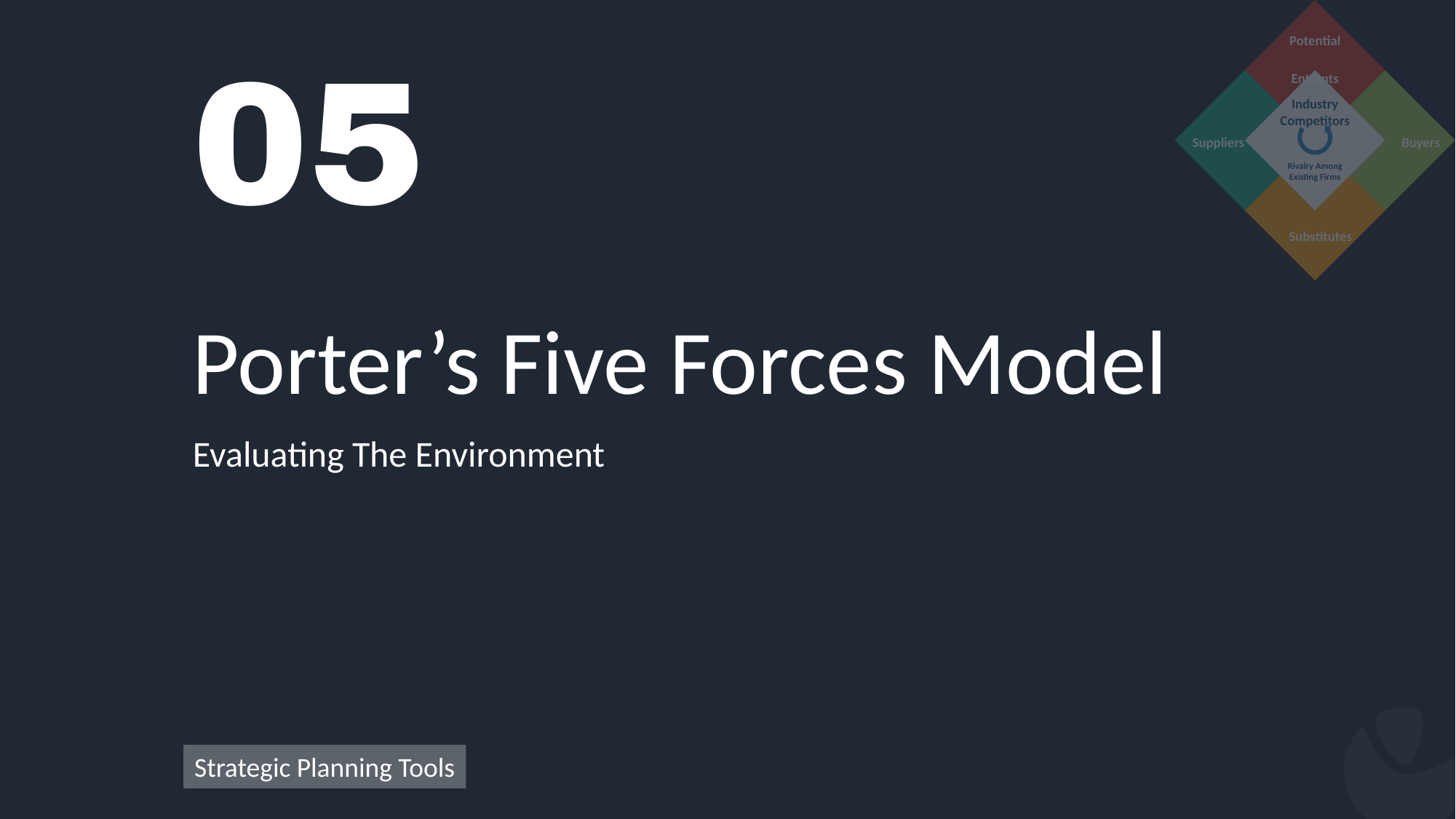

Potential Entrants

Industry Competitors

Suppliers
Buyers

Rivalry Among Existing Firms
Substitutes
05
# Porter’s Five Forces Model
Evaluating The Environment
Strategic Planning Tools